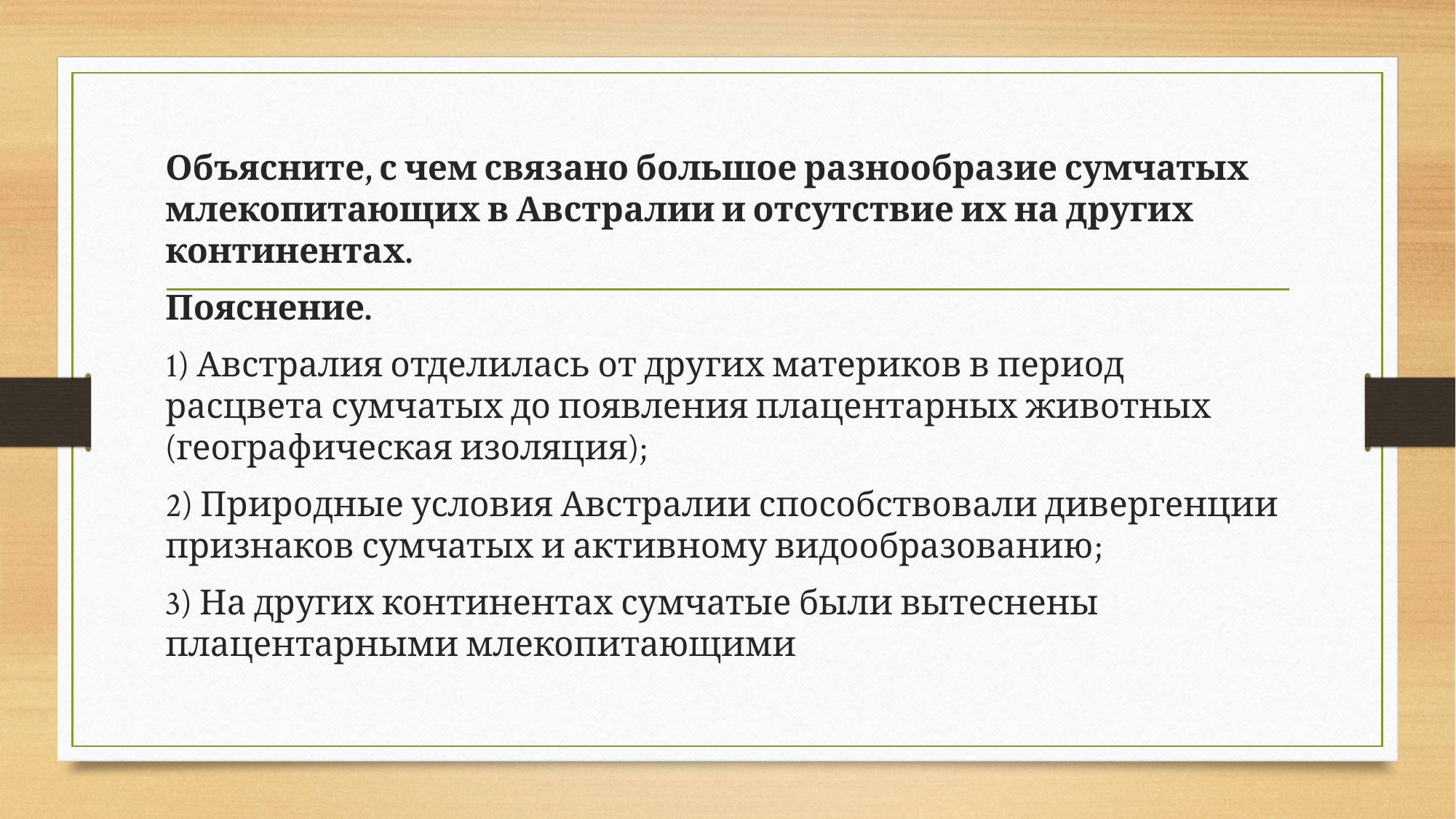

#
Объясните, с чем связано большое разнообразие сумчатых млекопитающих в Австралии и отсутствие их на других континентах.
Пояснение.
1) Австралия отделилась от других материков в период расцвета сумчатых до появления плацентарных животных (географическая изоляция);
2) Природные условия Австралии способствовали дивергенции признаков сумчатых и активному видообразованию;
3) На других континентах сумчатые были вытеснены плацентарными млекопитающими